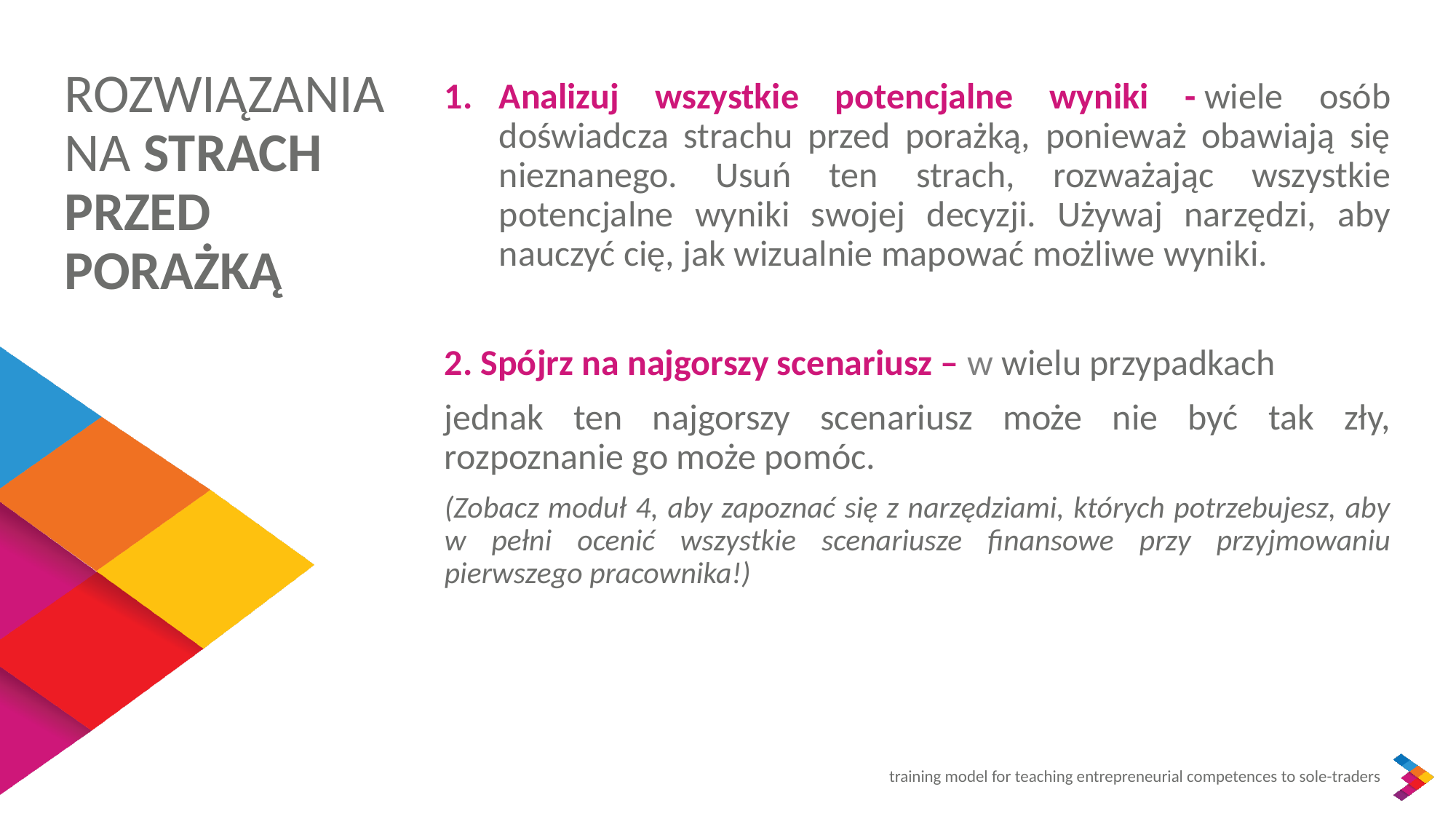

ROZWIĄZANIA NA STRACH PRZED PORAŻKĄ
Analizuj wszystkie potencjalne wyniki - wiele osób doświadcza strachu przed porażką, ponieważ obawiają się nieznanego. Usuń ten strach, rozważając wszystkie potencjalne wyniki swojej decyzji. Używaj narzędzi, aby nauczyć cię, jak wizualnie mapować możliwe wyniki.

2. Spójrz na najgorszy scenariusz – w wielu przypadkach
jednak ten najgorszy scenariusz może nie być tak zły, rozpoznanie go może pomóc.
(Zobacz moduł 4, aby zapoznać się z narzędziami, których potrzebujesz, aby w pełni ocenić wszystkie scenariusze finansowe przy przyjmowaniu pierwszego pracownika!)